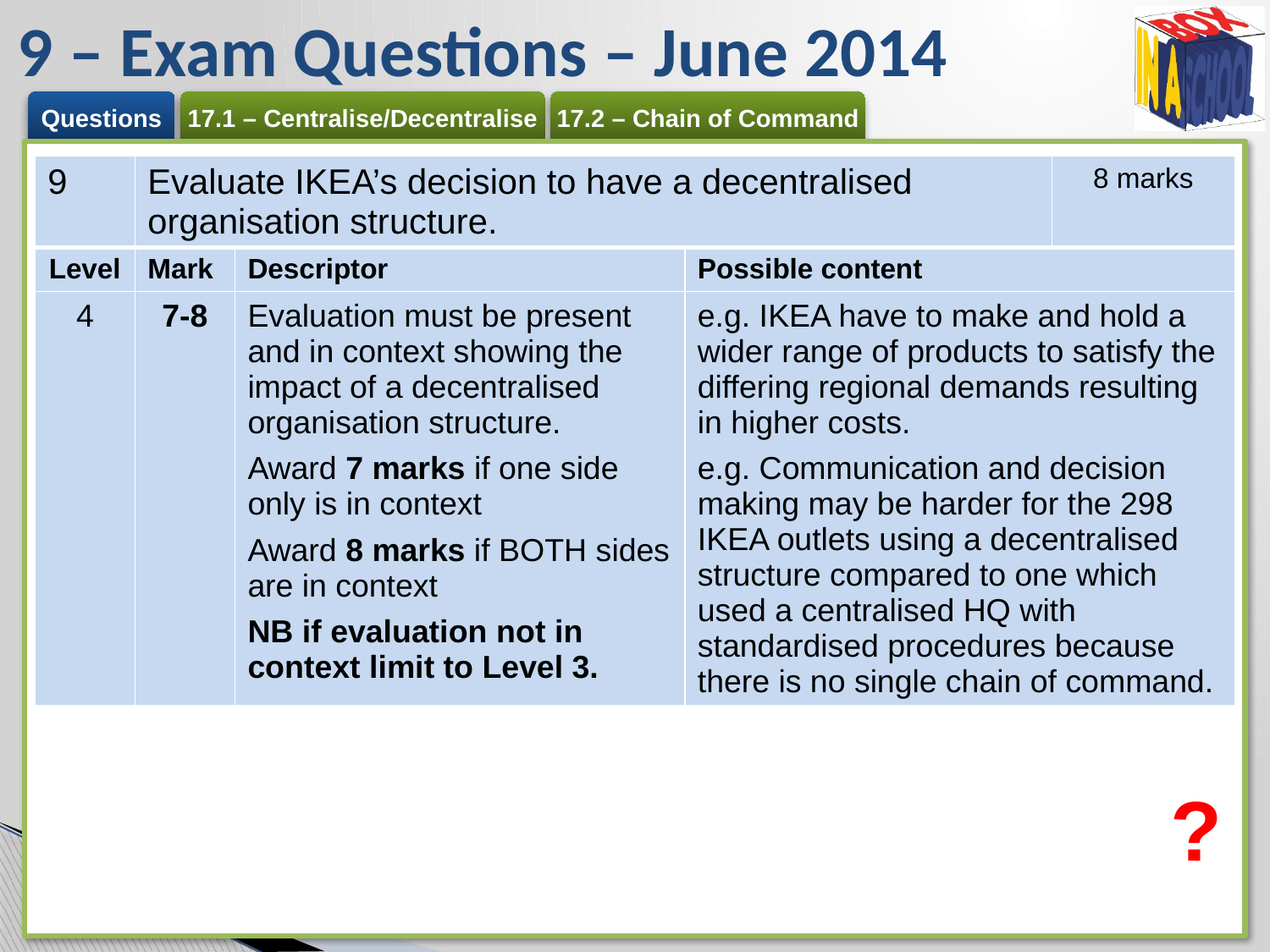

# 9 – Exam Questions – June 2014
| 9 | Evaluate IKEA’s decision to have a decentralised organisation structure. |  |  | 8 marks |
| --- | --- | --- | --- | --- |
| Level | Mark | Descriptor | Possible content |  |
| 4 | 7-8 | Evaluation must be present and in context showing the impact of a decentralised organisation structure. Award 7 marks if one side only is in context Award 8 marks if BOTH sides are in context NB if evaluation not in context limit to Level 3. | e.g. IKEA have to make and hold a wider range of products to satisfy the differing regional demands resulting in higher costs. e.g. Communication and decision making may be harder for the 298 IKEA outlets using a decentralised structure compared to one which used a centralised HQ with standardised procedures because there is no single chain of command. |  |
?